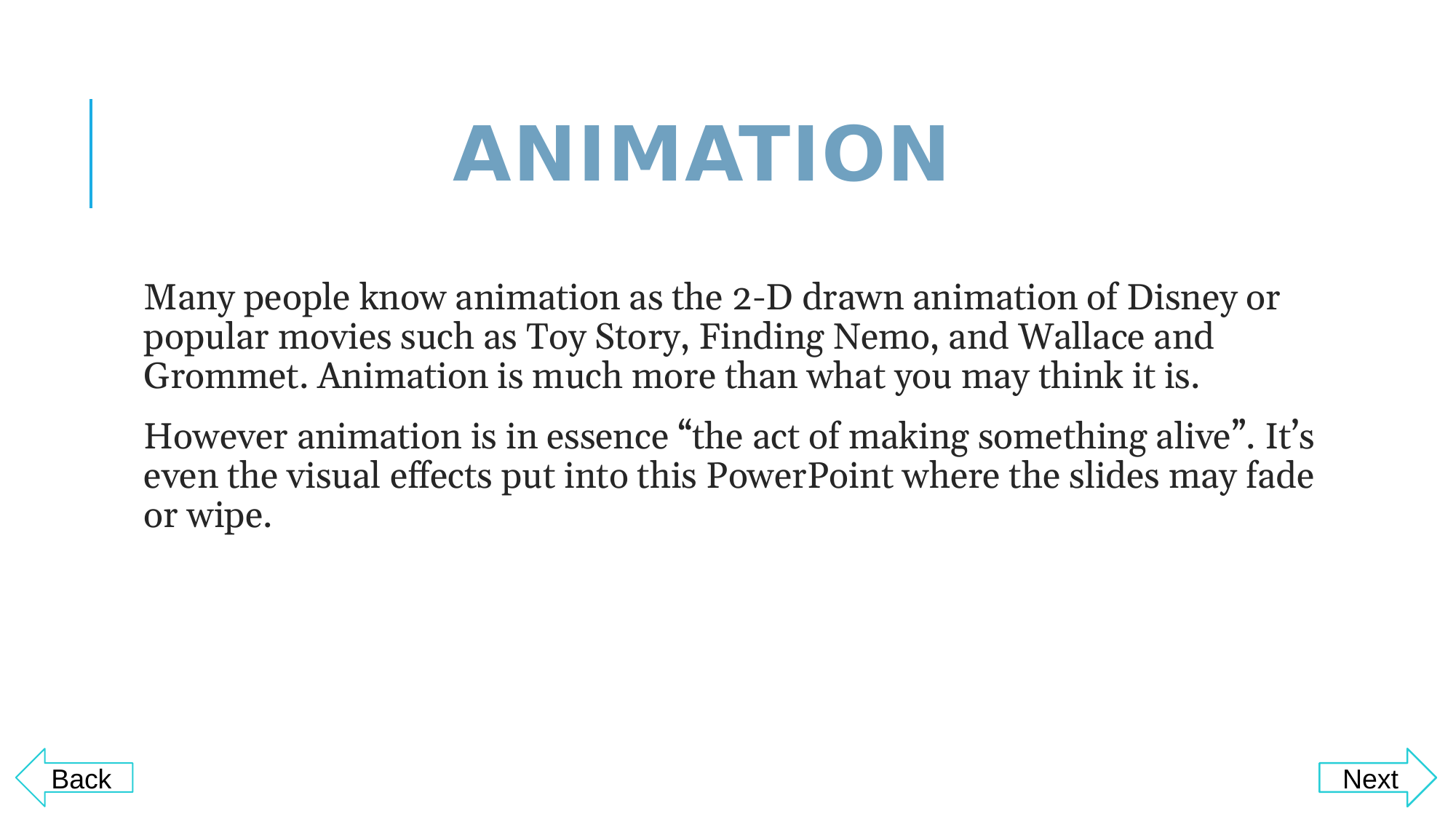

# Animation
Many people know animation as the 2-D drawn animation of Disney or popular movies such as Toy Story, Finding Nemo, and Wallace and Grommet. Animation is much more than what you may think it is.
However animation is in essence “the act of making something alive”. It’s even the visual effects put into this PowerPoint where the slides may fade or wipe.
Next
Back